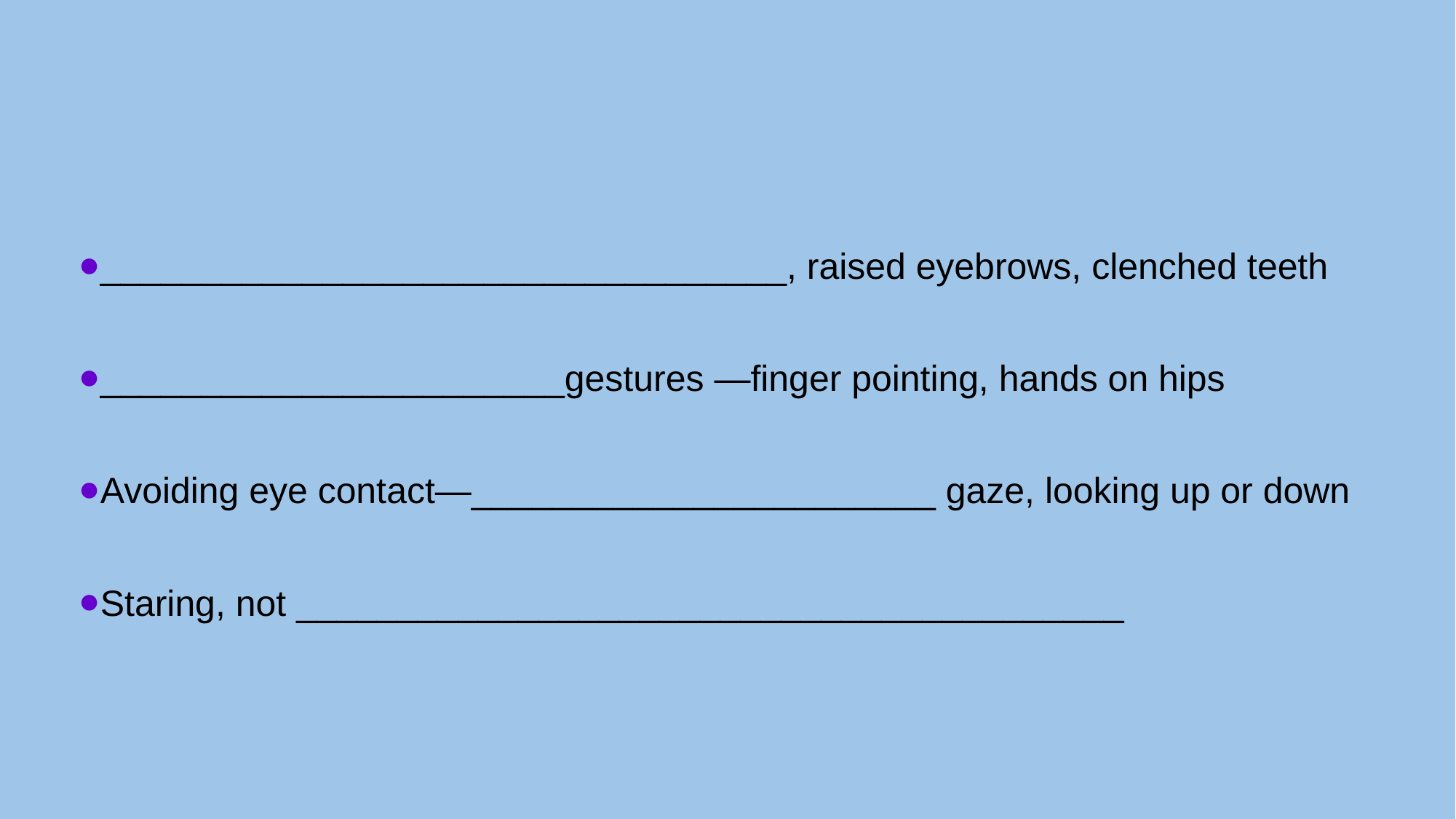

__________________________________, raised eyebrows, clenched teeth

_______________________gestures —finger pointing, hands on hips

Avoiding eye contact—_______________________ gaze, looking up or down

Staring, not _________________________________________